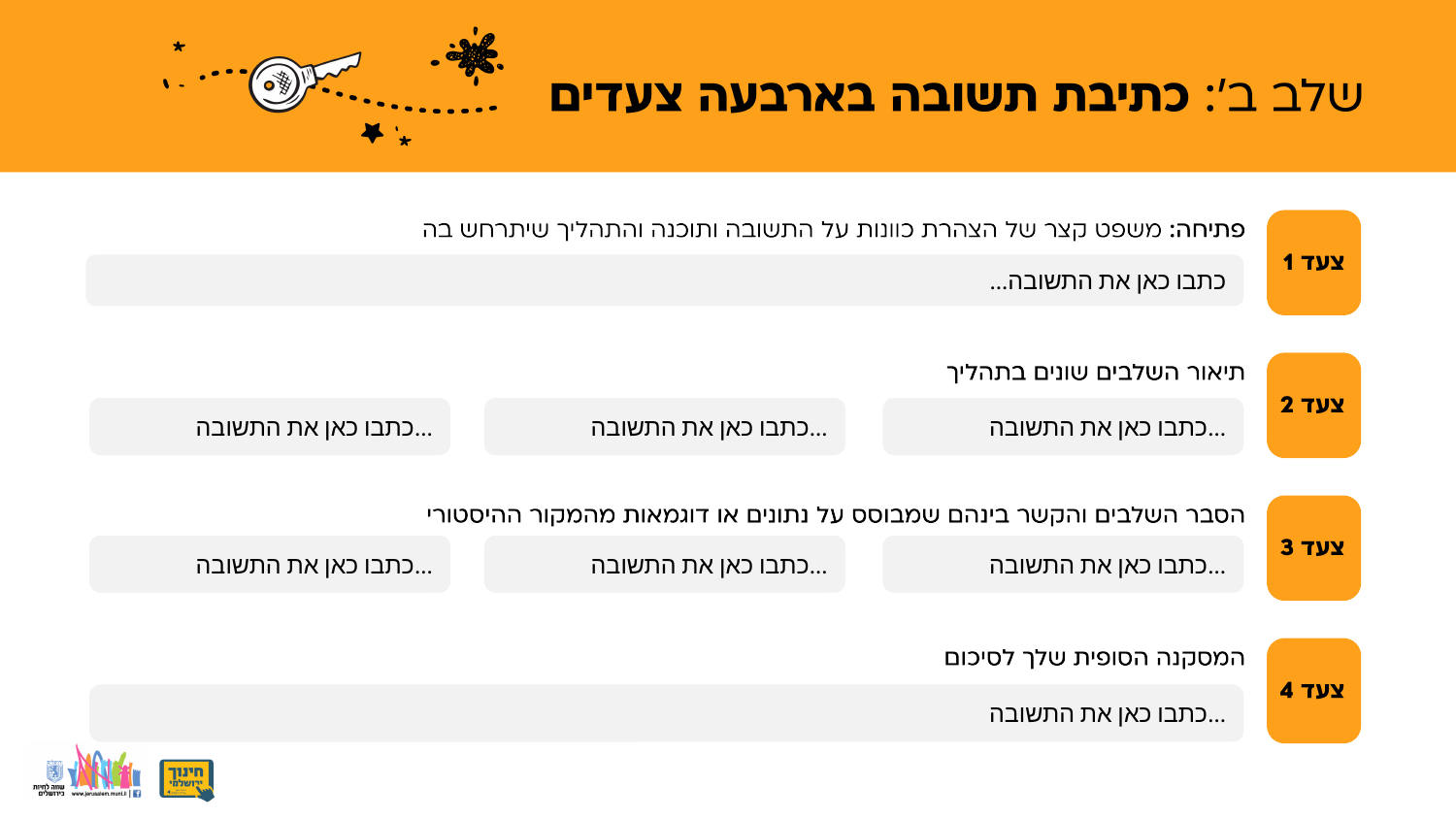

כתבו כאן את התשובה...
כתבו כאן את התשובה...
כתבו כאן את התשובה...
כתבו כאן את התשובה...
כתבו כאן את התשובה...
כתבו כאן את התשובה...
כתבו כאן את התשובה...
כתבו כאן את התשובה...